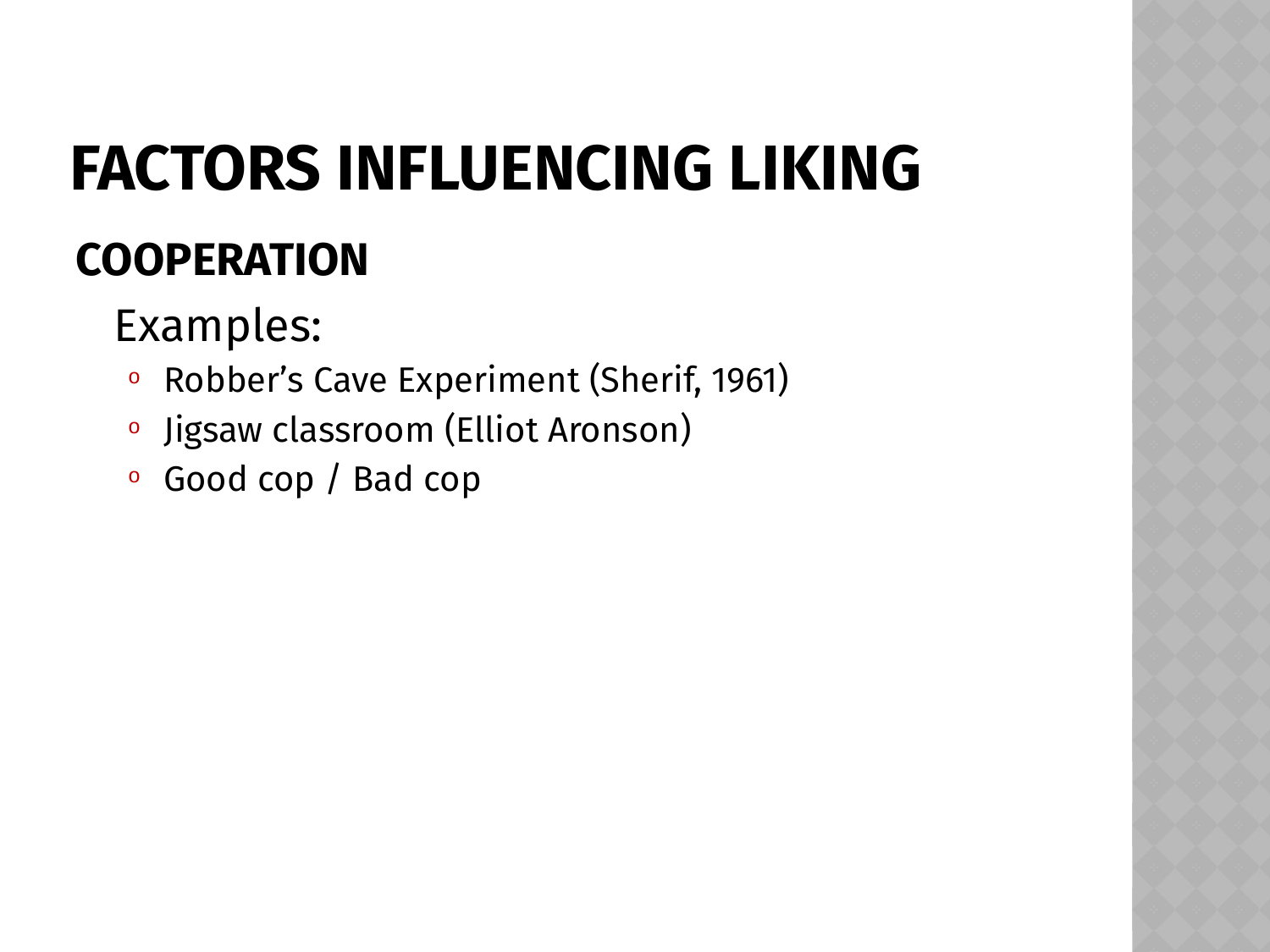

# Factors influencing liking
COOPERATION
	Examples:
Robber’s Cave Experiment (Sherif, 1961)
Jigsaw classroom (Elliot Aronson)
Good cop / Bad cop